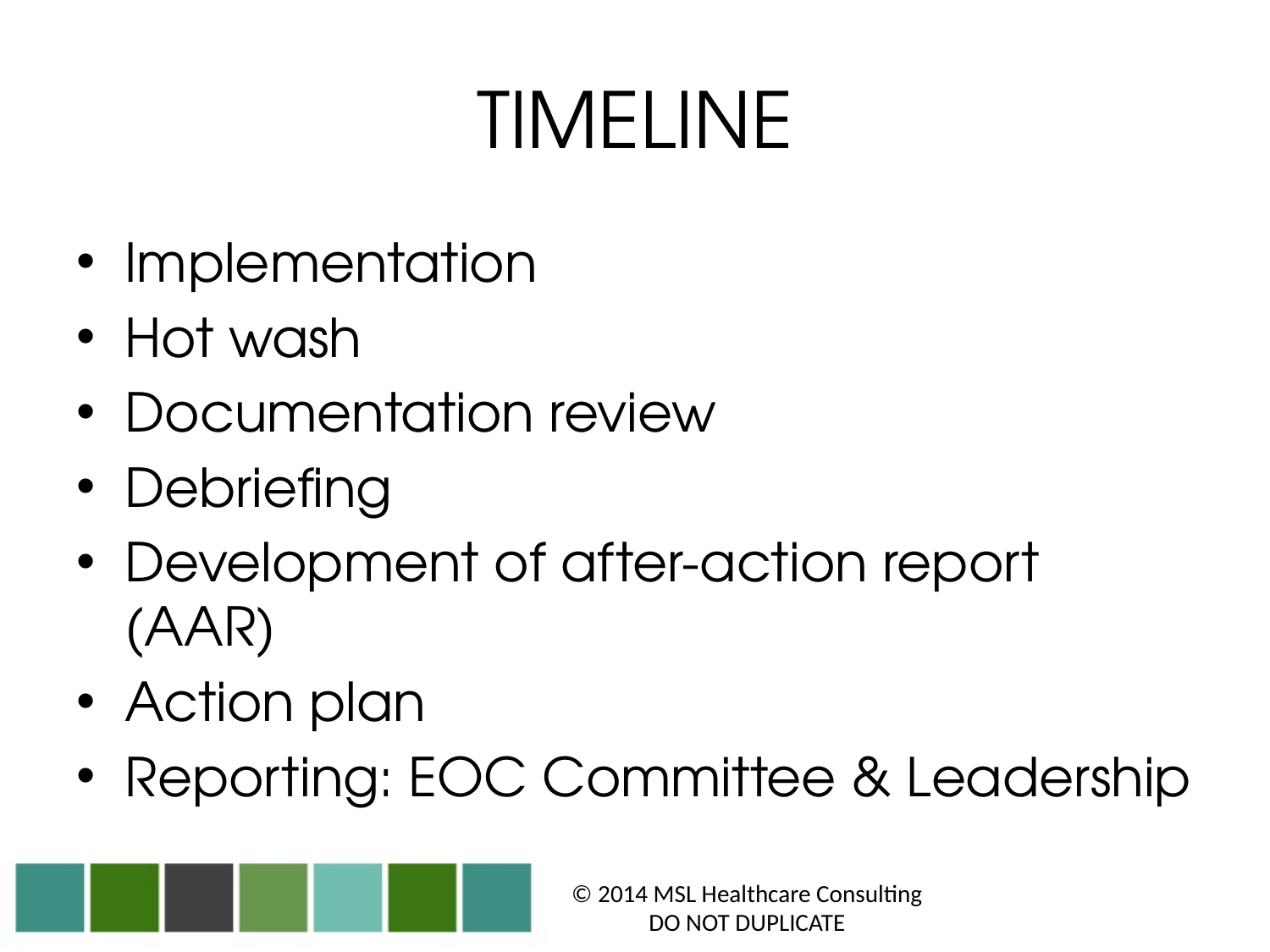

# TIMELINE
Implementation
Hot wash
Documentation review
Debriefing
Development of after-action report (AAR)
Action plan
Reporting: EOC Committee & Leadership
© 2014 MSL Healthcare Consulting
DO NOT DUPLICATE